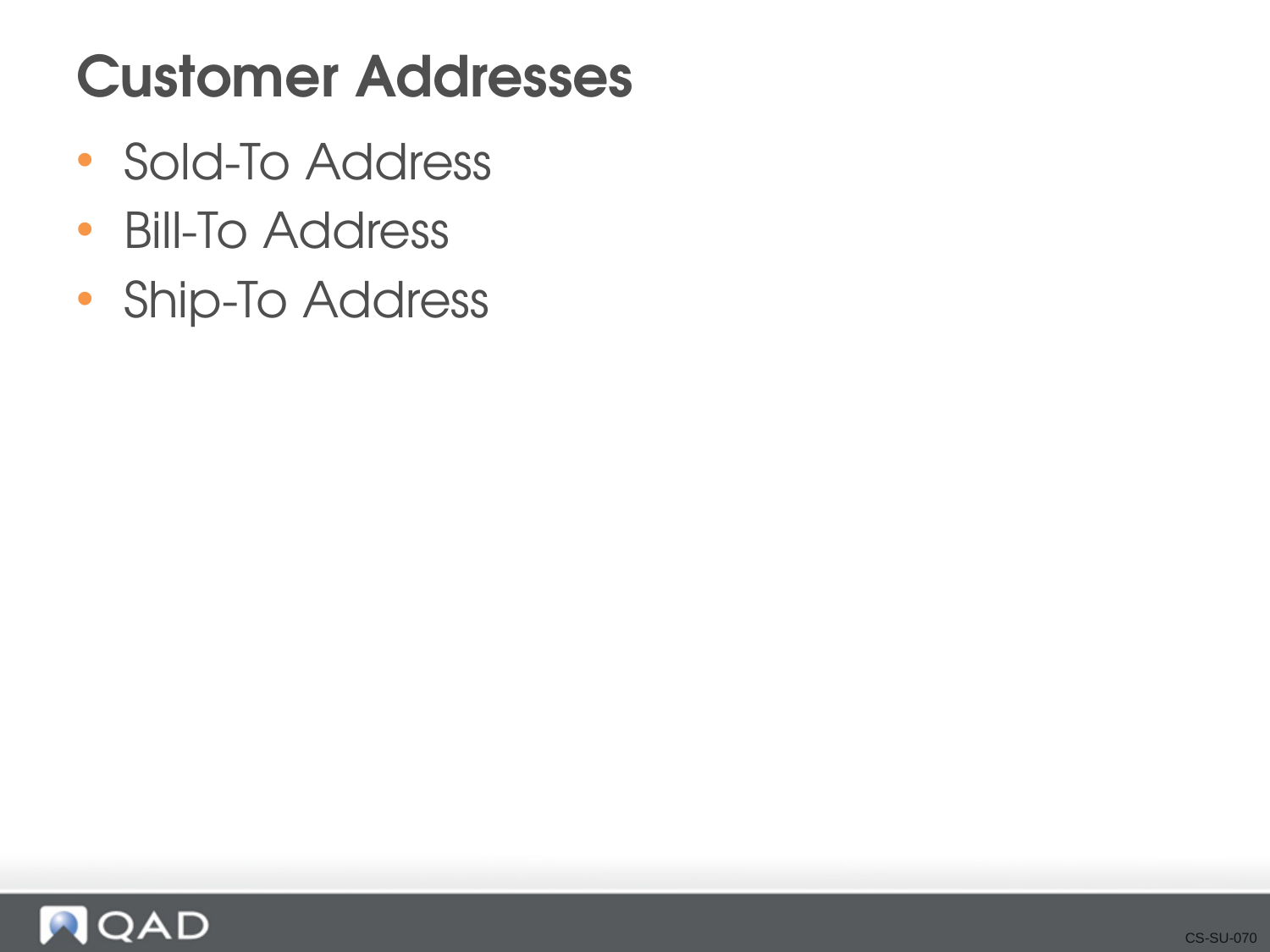

# Customer Addresses
Sold-To Address
Bill-To Address
Ship-To Address

CS-SU-070